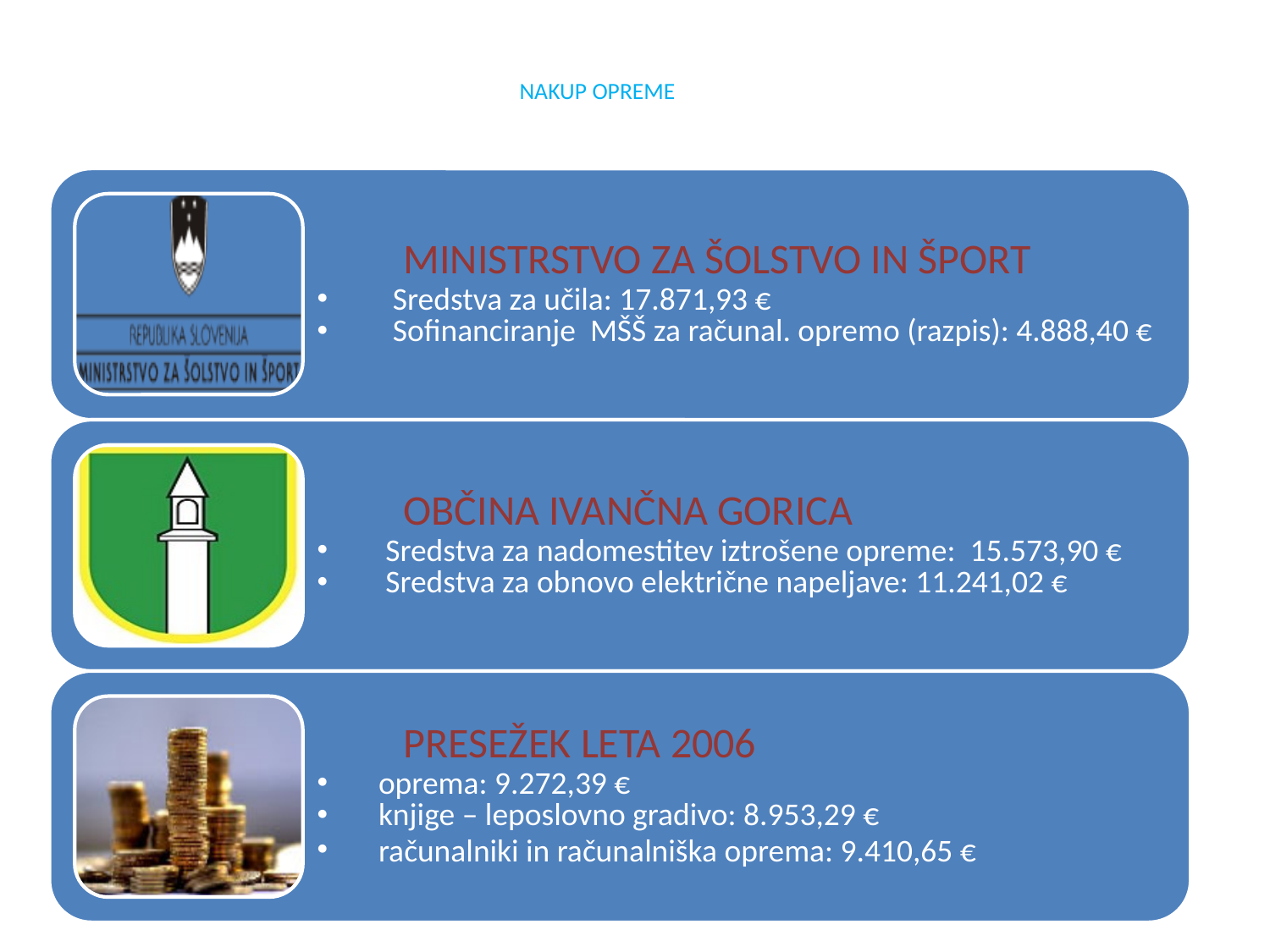

# NAKUP OPREME
        OBČINA IVANČNA GORICA
        PRESEŽEK LETA 2006
   oprema: 9.272,39 €
     Sofinanciranje  MŠŠ za računal. opremo (razpis): 4.888,40 €
     Sredstva za učila: 17.871,93 €
        MINISTRSTVO ZA ŠOLSTVO IN ŠPORT
    Sredstva za obnovo električne napeljave: 11.241,02 €
    Sredstva za nadomestitev iztrošene opreme:  15.573,90 €
   knjige – leposlovno gradivo: 8.953,29 €
   računalniki in računalniška oprema: 9.410,65 €